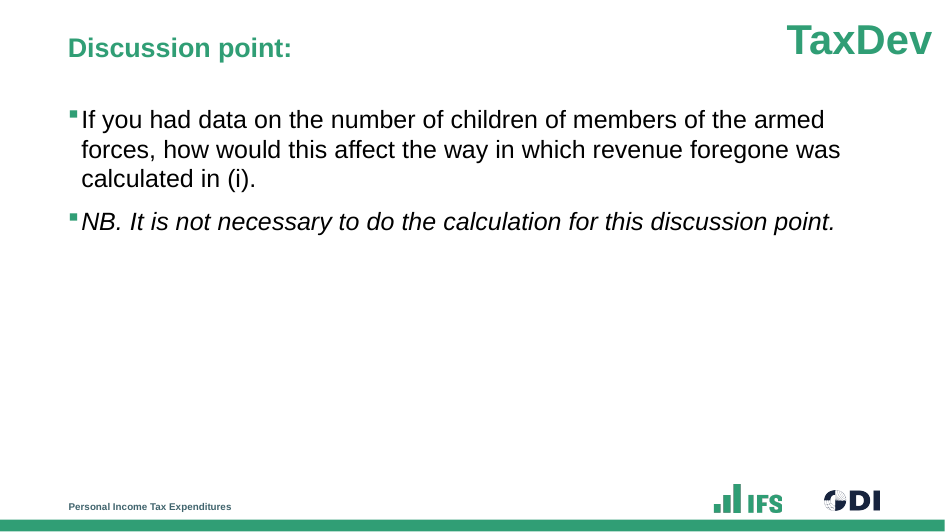

# Discussion point:
If you had data on the number of children of members of the armed forces, how would this affect the way in which revenue foregone was calculated in (i).
NB. It is not necessary to do the calculation for this discussion point.
Personal Income Tax Expenditures